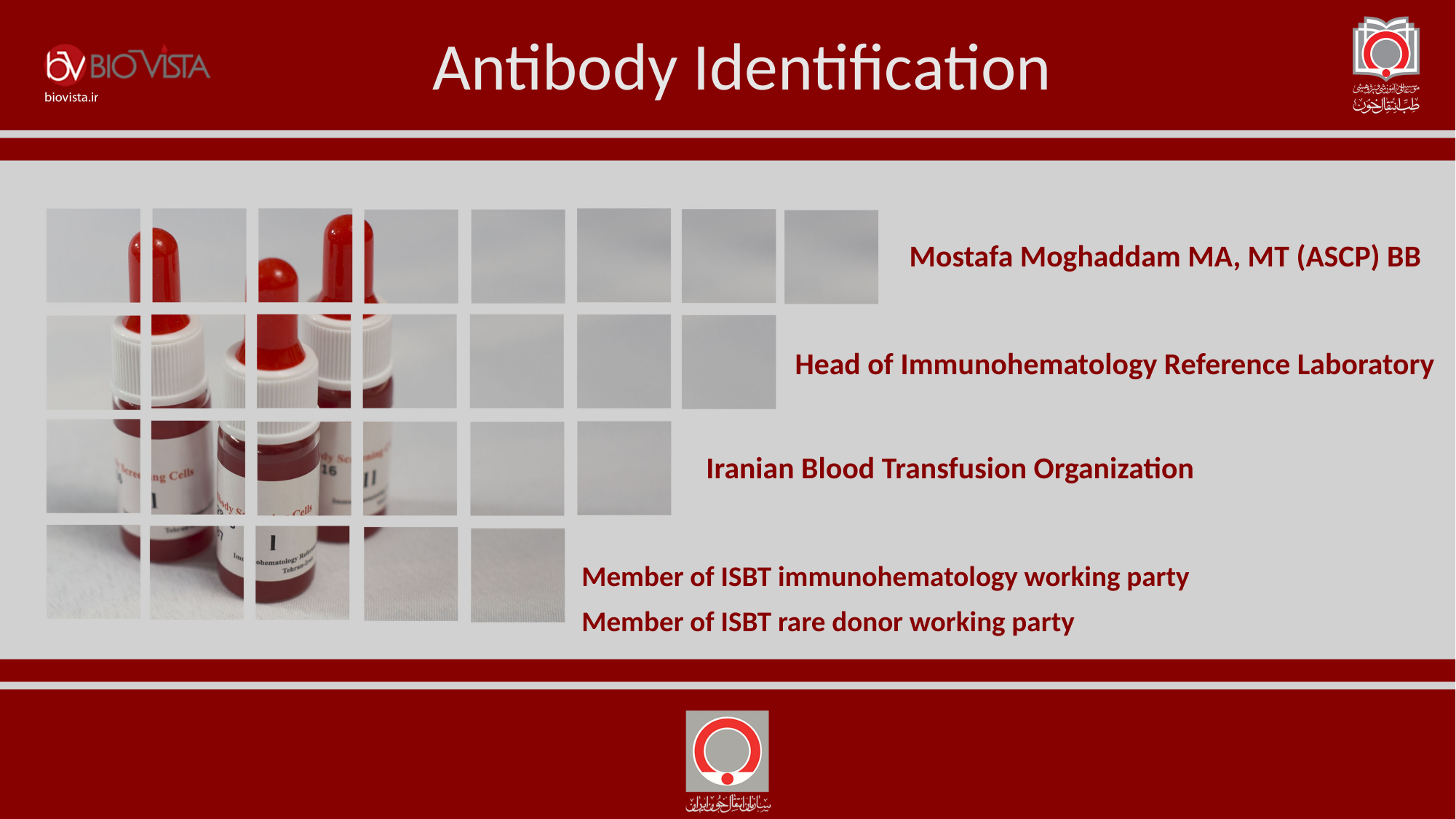

# Antibody Identification
Mostafa Moghaddam MA, MT (ASCP) BB
Head of Immunohematology Reference Laboratory
Iranian Blood Transfusion Organization
Member of ISBT immunohematology working party
Member of ISBT rare donor working party